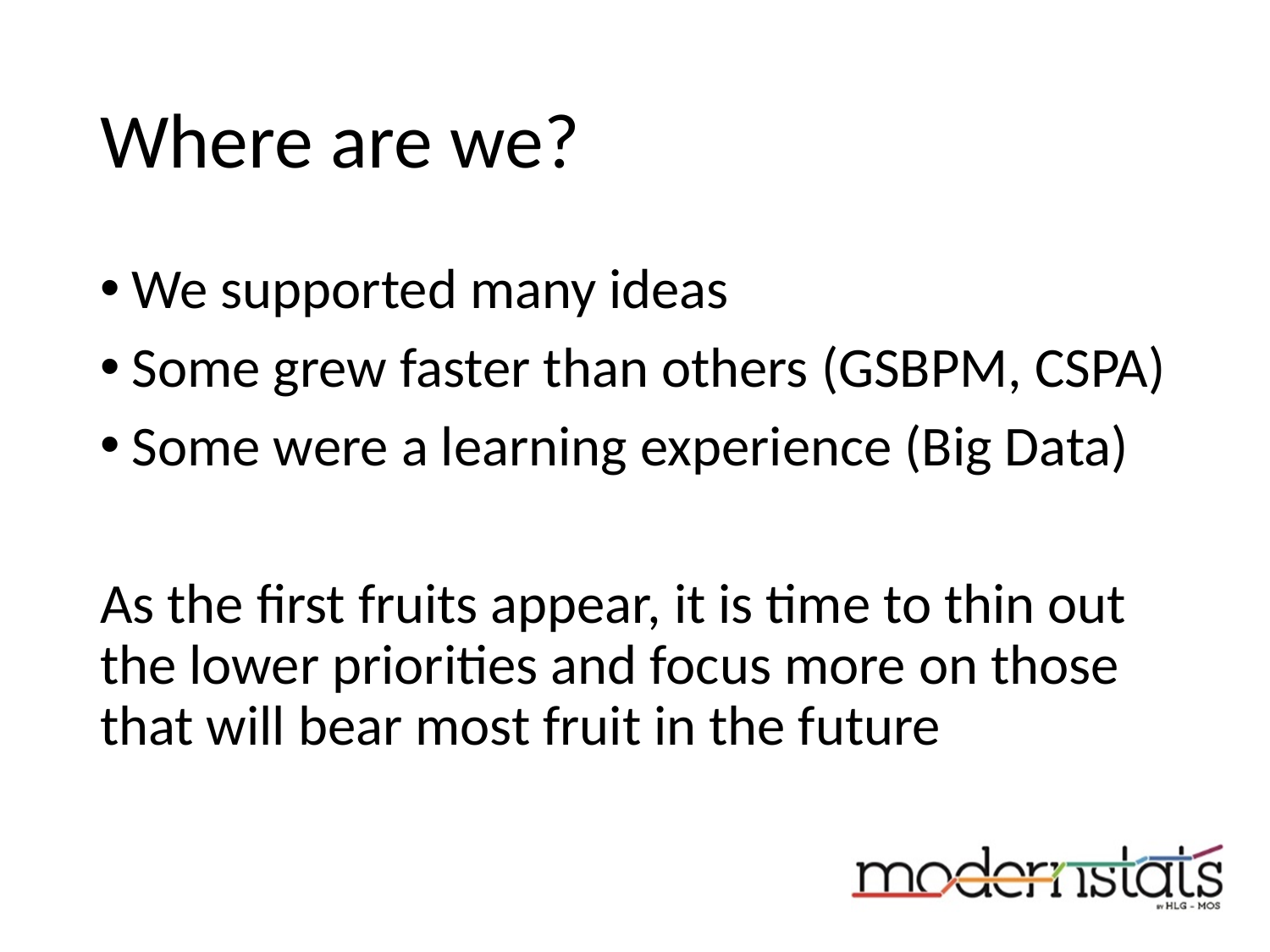

# Where are we?
We supported many ideas
Some grew faster than others (GSBPM, CSPA)
Some were a learning experience (Big Data)

As the first fruits appear, it is time to thin out the lower priorities and focus more on those that will bear most fruit in the future